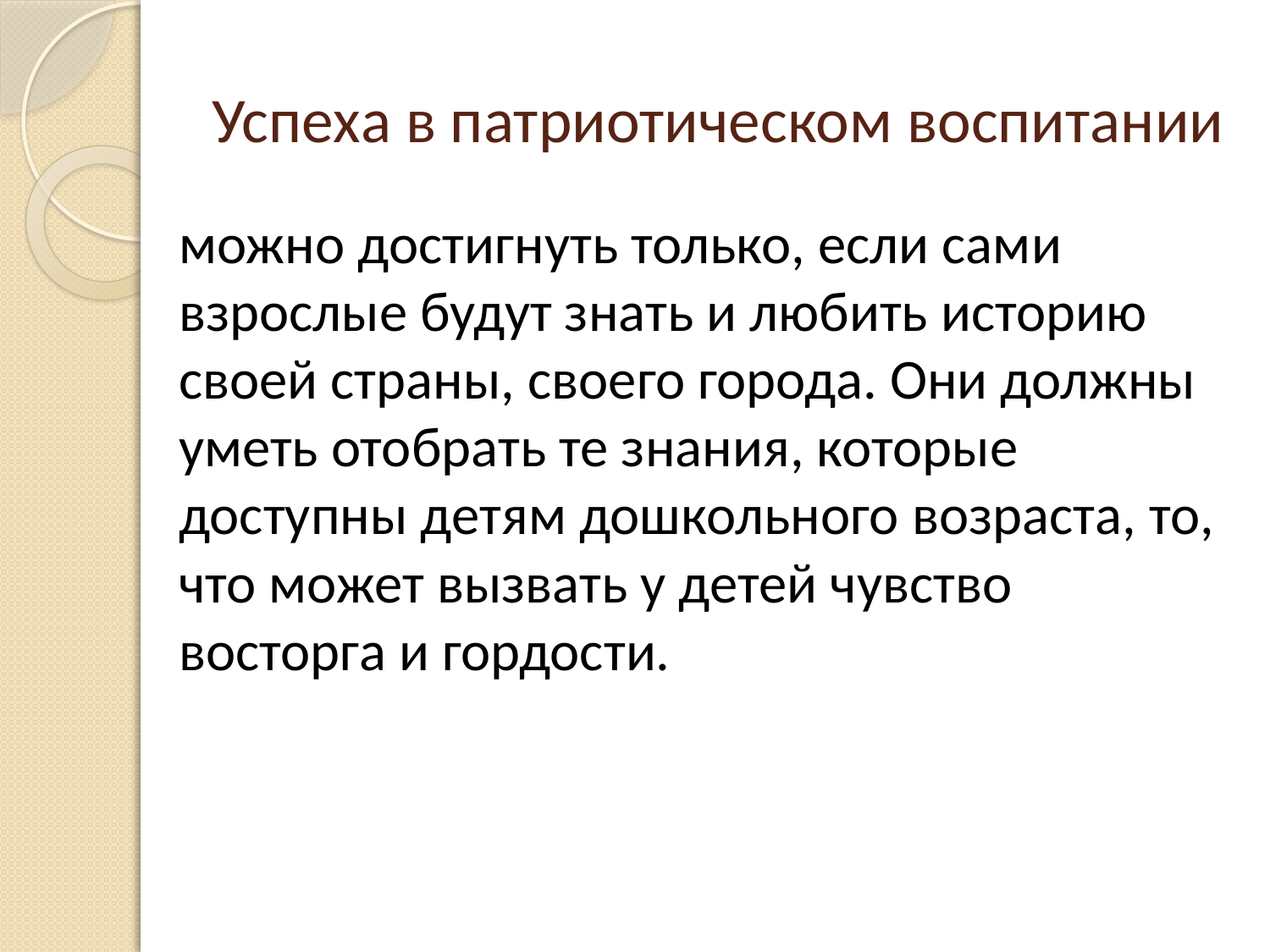

# Успеха в патриотическом воспитании
можно достигнуть только, если сами взрослые будут знать и любить историю своей страны, своего города. Они должны уметь отобрать те знания, которые доступны детям дошкольного возраста, то, что может вызвать у детей чувство восторга и гордости.